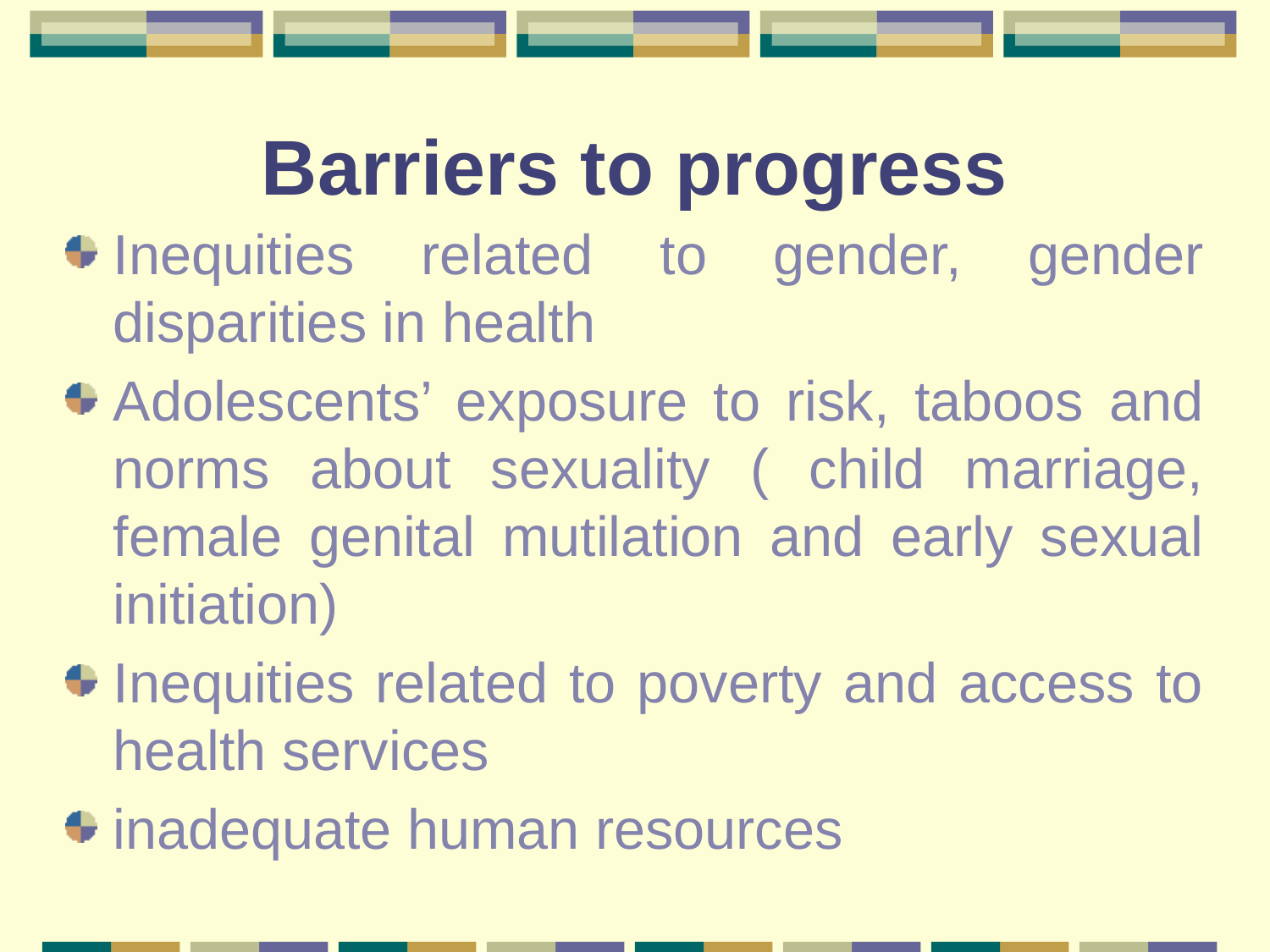

# Barriers to progress
Inequities related to gender, gender disparities in health
Adolescents’ exposure to risk, taboos and norms about sexuality ( child marriage, female genital mutilation and early sexual initiation)
Inequities related to poverty and access to health services
inadequate human resources